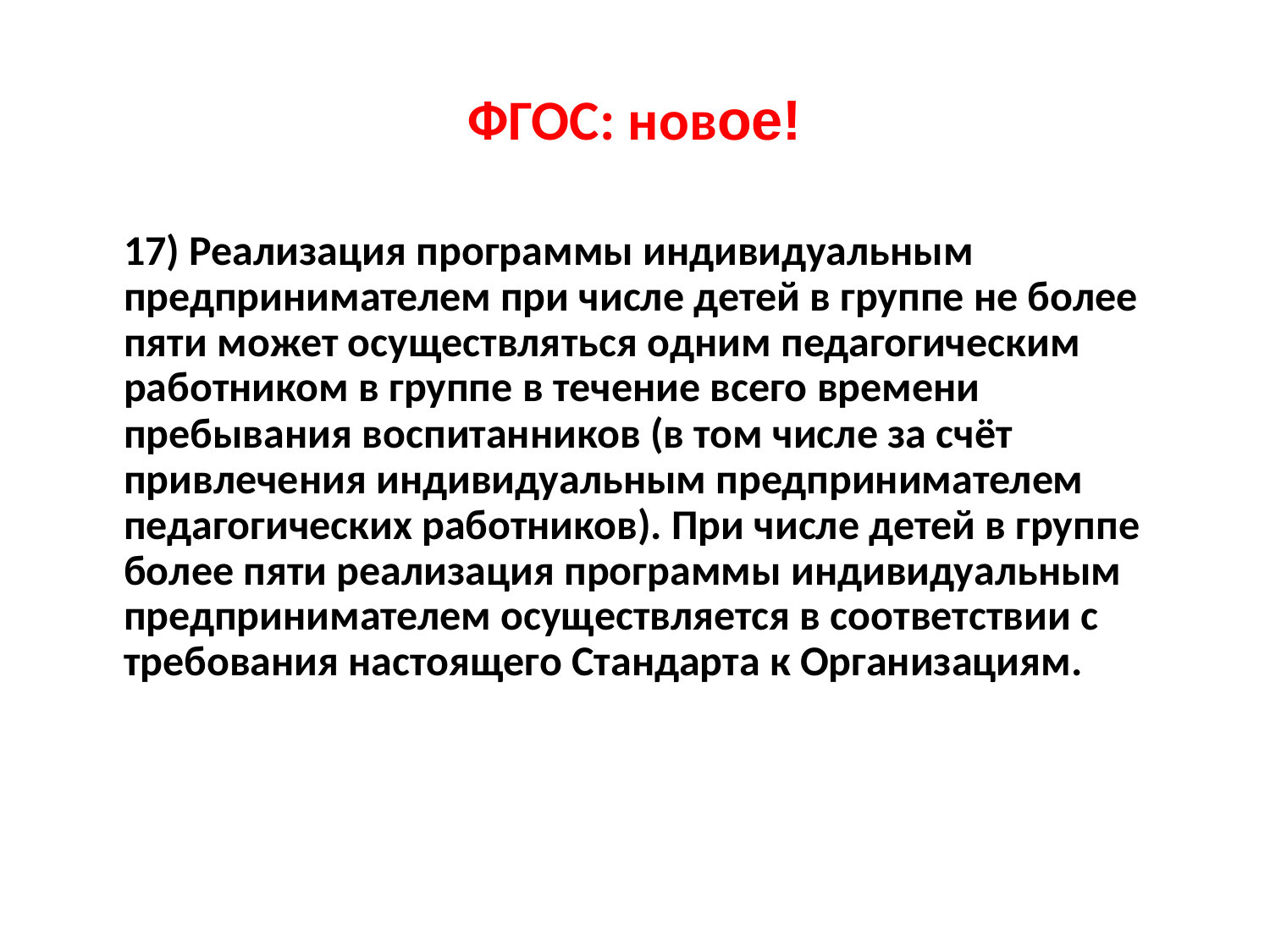

# ФГОС: новое!
	17) Реализация программы индивидуальным предпринимателем при числе детей в группе не более пяти может осуществляться одним педагогическим работником в группе в течение всего времени пребывания воспитанников (в том числе за счёт привлечения индивидуальным предпринимателем педагогических работников). При числе детей в группе более пяти реализация программы индивидуальным предпринимателем осуществляется в соответствии с требования настоящего Стандарта к Организациям.